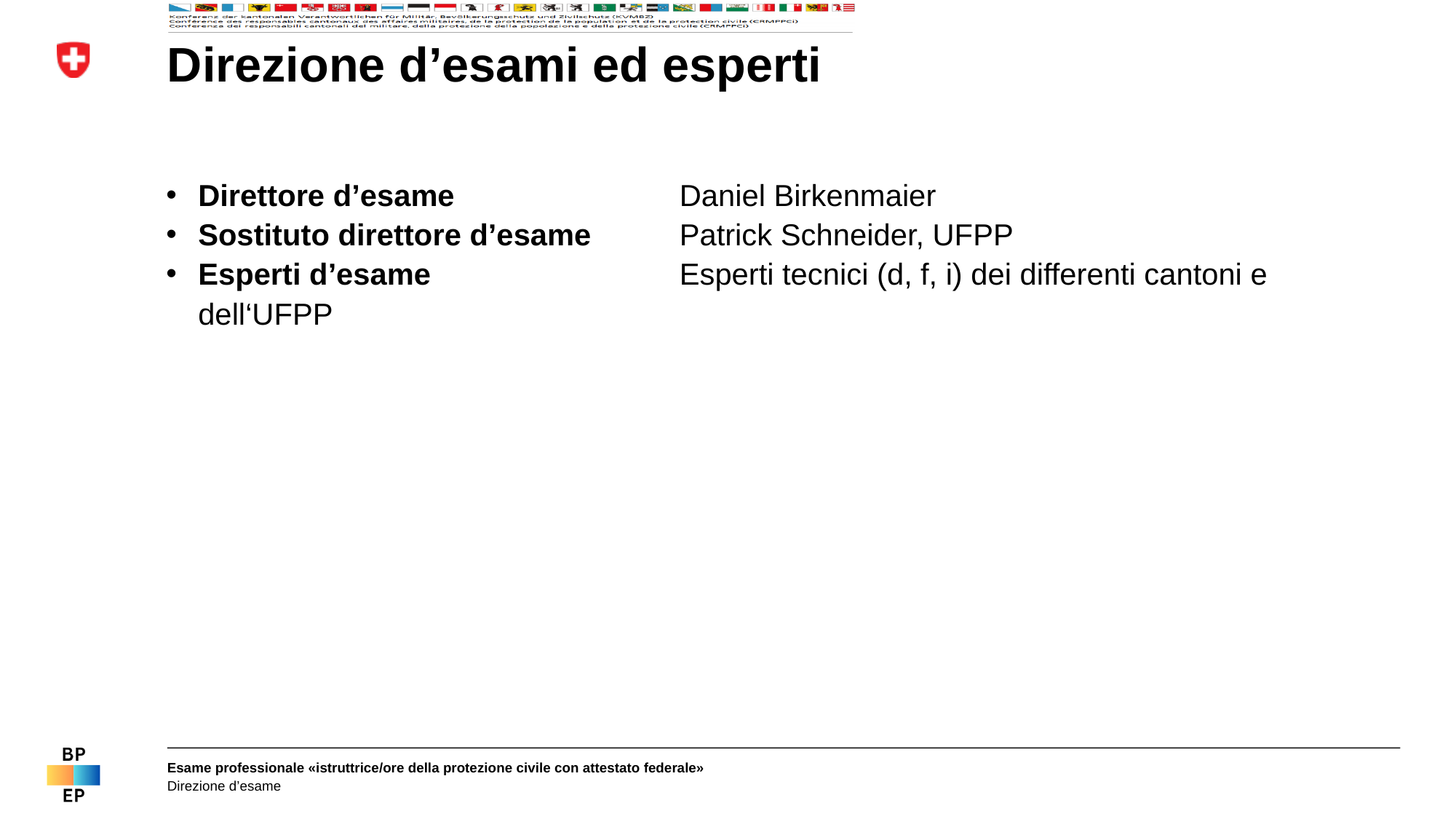

# Direzione d’esami ed esperti
Direttore d’esame	Daniel Birkenmaier
Sostituto direttore d’esame 	Patrick Schneider, UFPP
Esperti d’esame	Esperti tecnici (d, f, i) dei differenti cantoni e dell‘UFPP
Esame professionale «istruttrice/ore della protezione civile con attestato federale»
Direzione d’esame